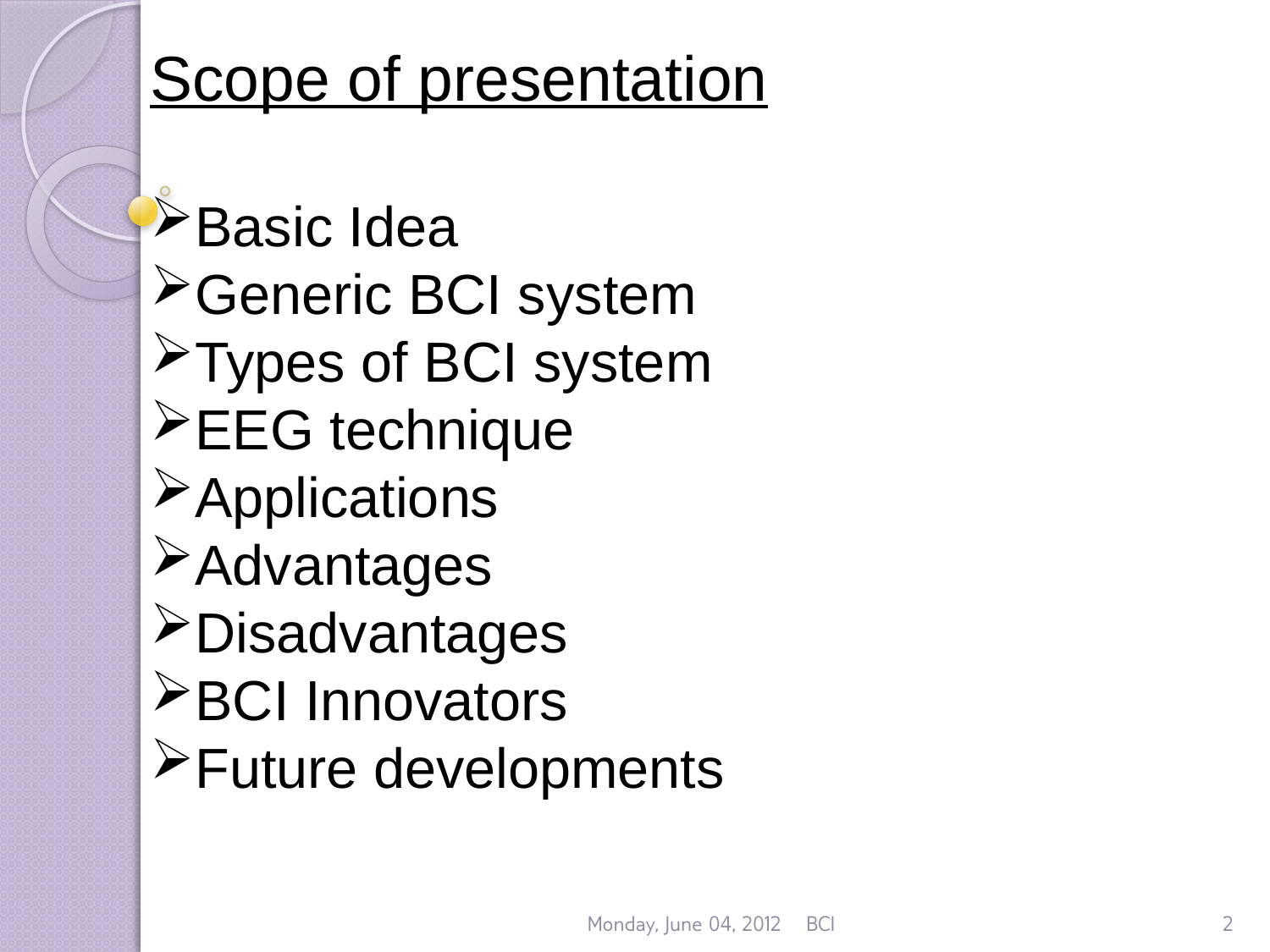

Scope of presentation

Basic Idea
Generic BCI system
Types of BCI system
EEG technique
Applications
Advantages
Disadvantages
BCI Innovators
Future developments

Monday, June 04, 2012
BCI
2